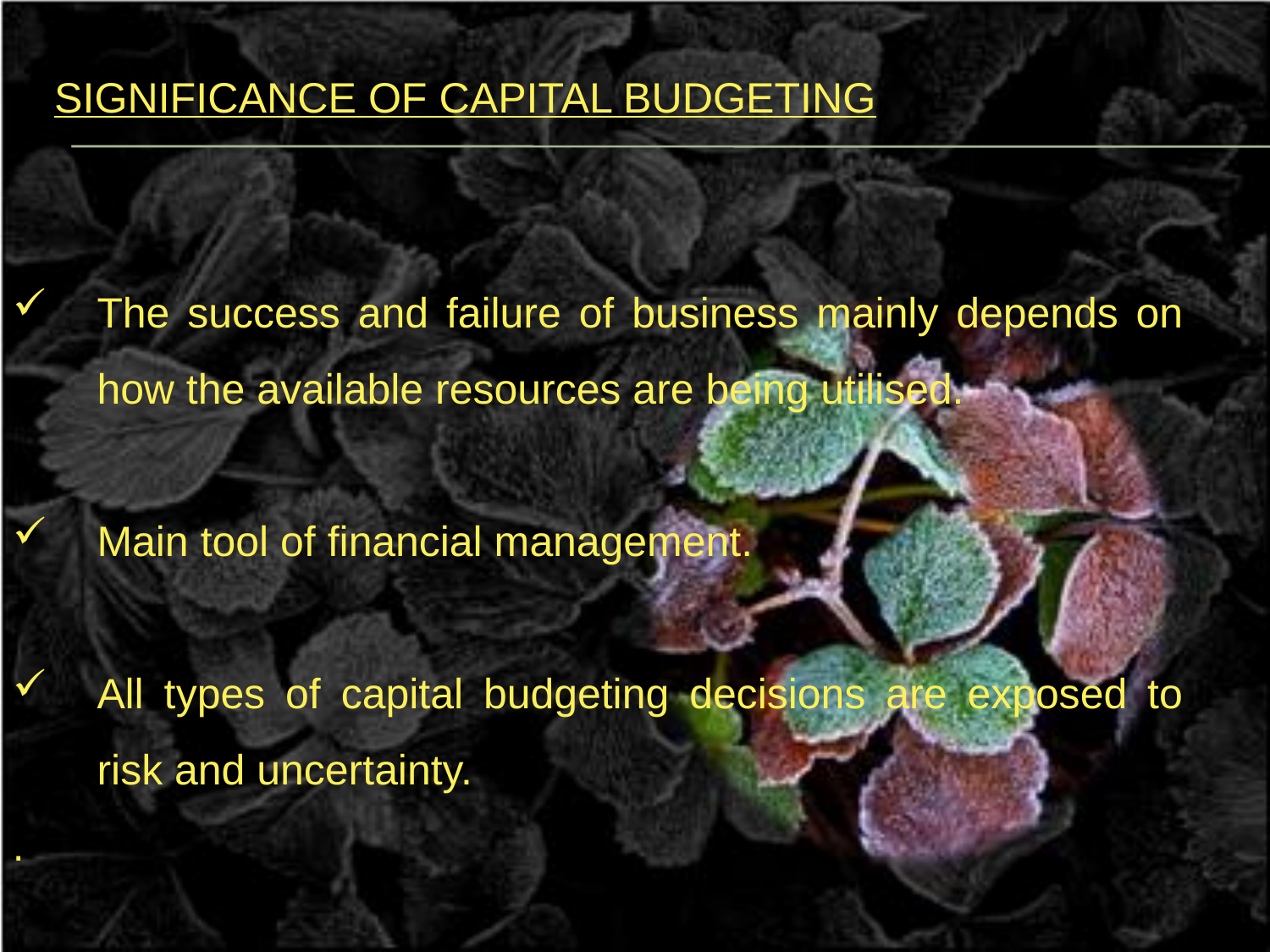

# Significance of capital budgeting
The success and failure of business mainly depends on how the available resources are being utilised.

Main tool of financial management.

All types of capital budgeting decisions are exposed to risk and uncertainty.
.